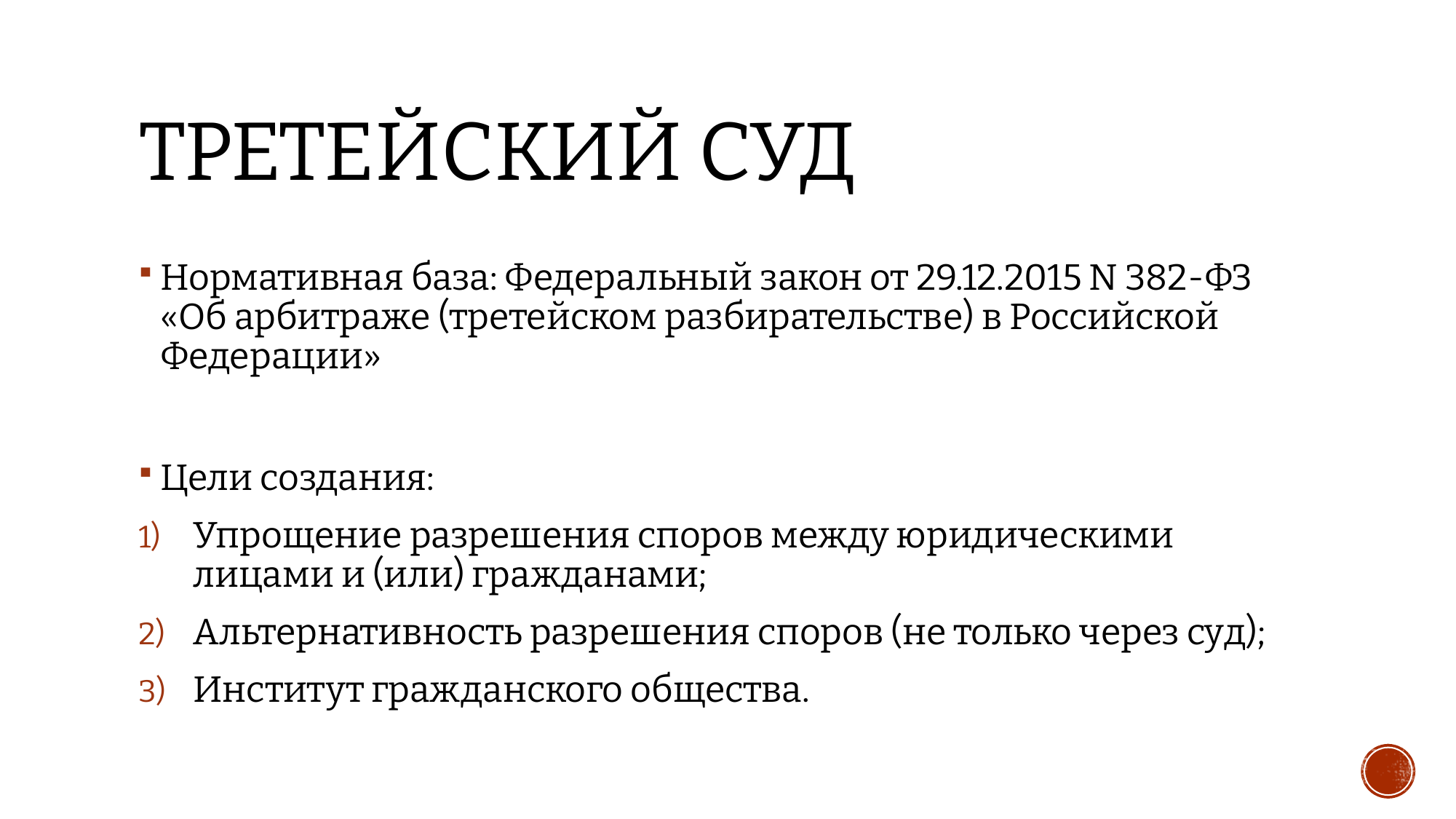

# Третейский суд
Нормативная база: Федеральный закон от 29.12.2015 N 382-ФЗ «Об арбитраже (третейском разбирательстве) в Российской Федерации»

Цели создания:
Упрощение разрешения споров между юридическими лицами и (или) гражданами;
Альтернативность разрешения споров (не только через суд);
Институт гражданского общества.